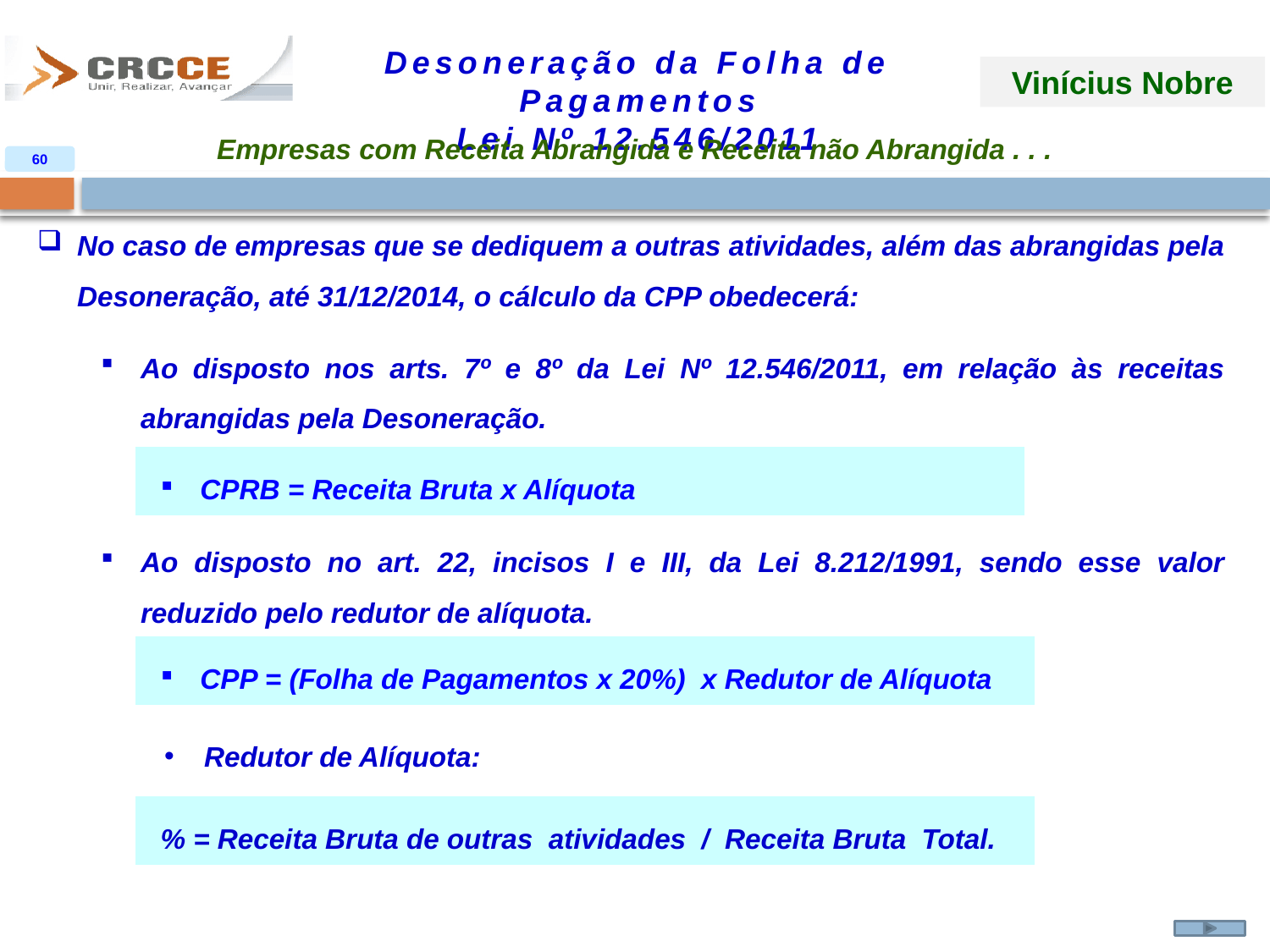

Empresas com Receita Abrangida e Receita não Abrangida . . .
60
No caso de empresas que se dediquem a outras atividades, além das abrangidas pela Desoneração, até 31/12/2014, o cálculo da CPP obedecerá:
Ao disposto nos arts. 7º e 8º da Lei Nº 12.546/2011, em relação às receitas abrangidas pela Desoneração.

Ao disposto no art. 22, incisos I e III, da Lei 8.212/1991, sendo esse valor reduzido pelo redutor de alíquota.

Redutor de Alíquota:
| CPRB = Receita Bruta x Alíquota |
| --- |
| CPP = (Folha de Pagamentos x 20%) x Redutor de Alíquota |
| --- |
| % = Receita Bruta de outras atividades / Receita Bruta Total. |
| --- |
 ,